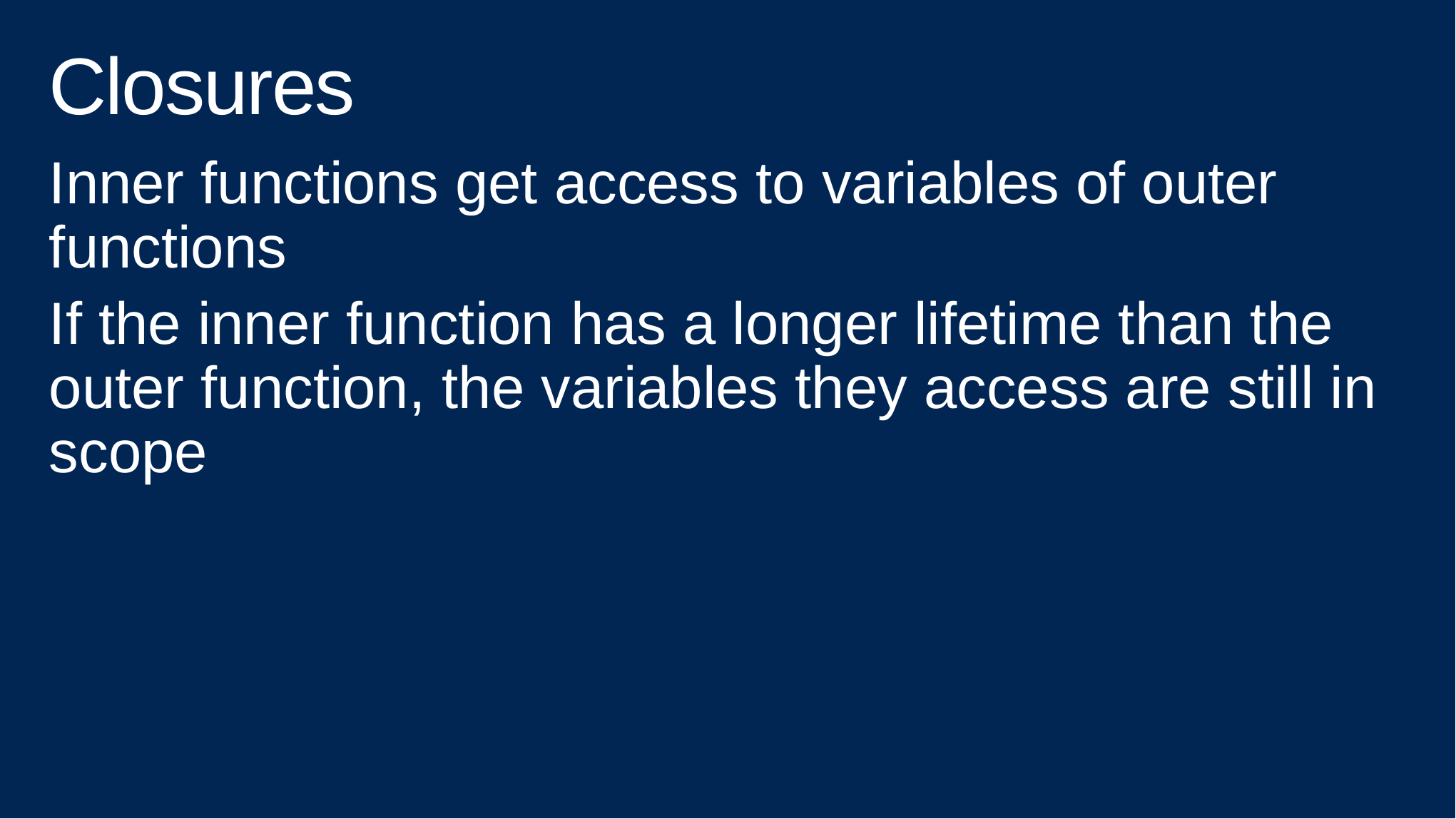

# Closures
Inner functions get access to variables of outer functions
If the inner function has a longer lifetime than the outer function, the variables they access are still in scope